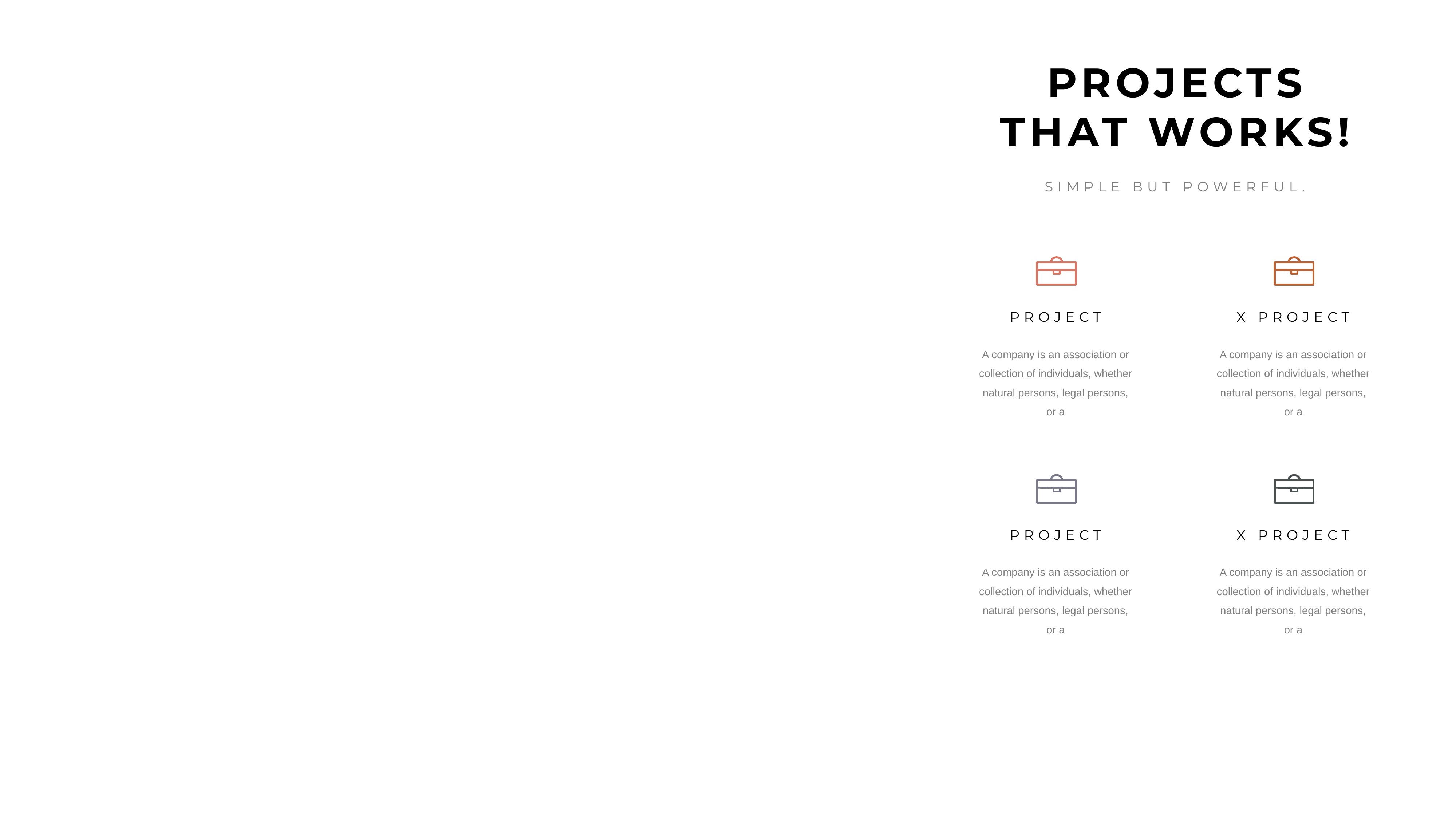

PROJECTS
THAT WORKS!
SIMPLE BUT POWERFUL.

PROJECT
X PROJECT

A company is an association or collection of individuals, whether natural persons, legal persons, or a
A company is an association or collection of individuals, whether natural persons, legal persons, or a

PROJECT
X PROJECT
A company is an association or collection of individuals, whether natural persons, legal persons, or a
A company is an association or collection of individuals, whether natural persons, legal persons, or a